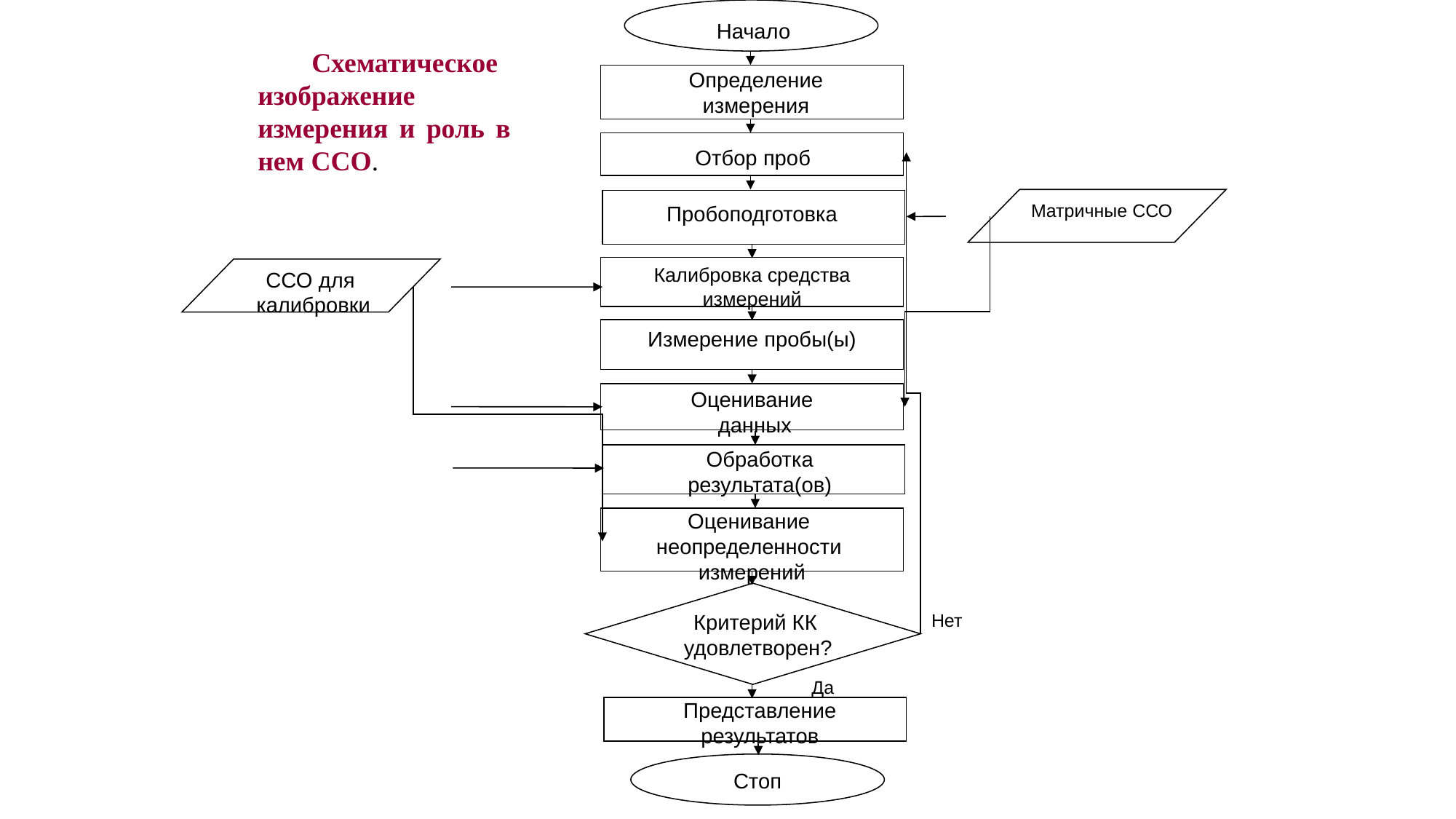

Начало
Определение
измерения

Отбор проб

Пробоподготовка

Калибровка средства измерений

Измерение пробы(ы)
Оценивание
 данных

Обработка
результата(ов)

Оценивание
неопределенности
 измерений

Критерий КК
 удовлетворен?
Представление
результатов

Стоп

      Матричные ССО

ССО для
калибровки

Нет
Да
Схематическое изображение измерения и роль в нем ССО.